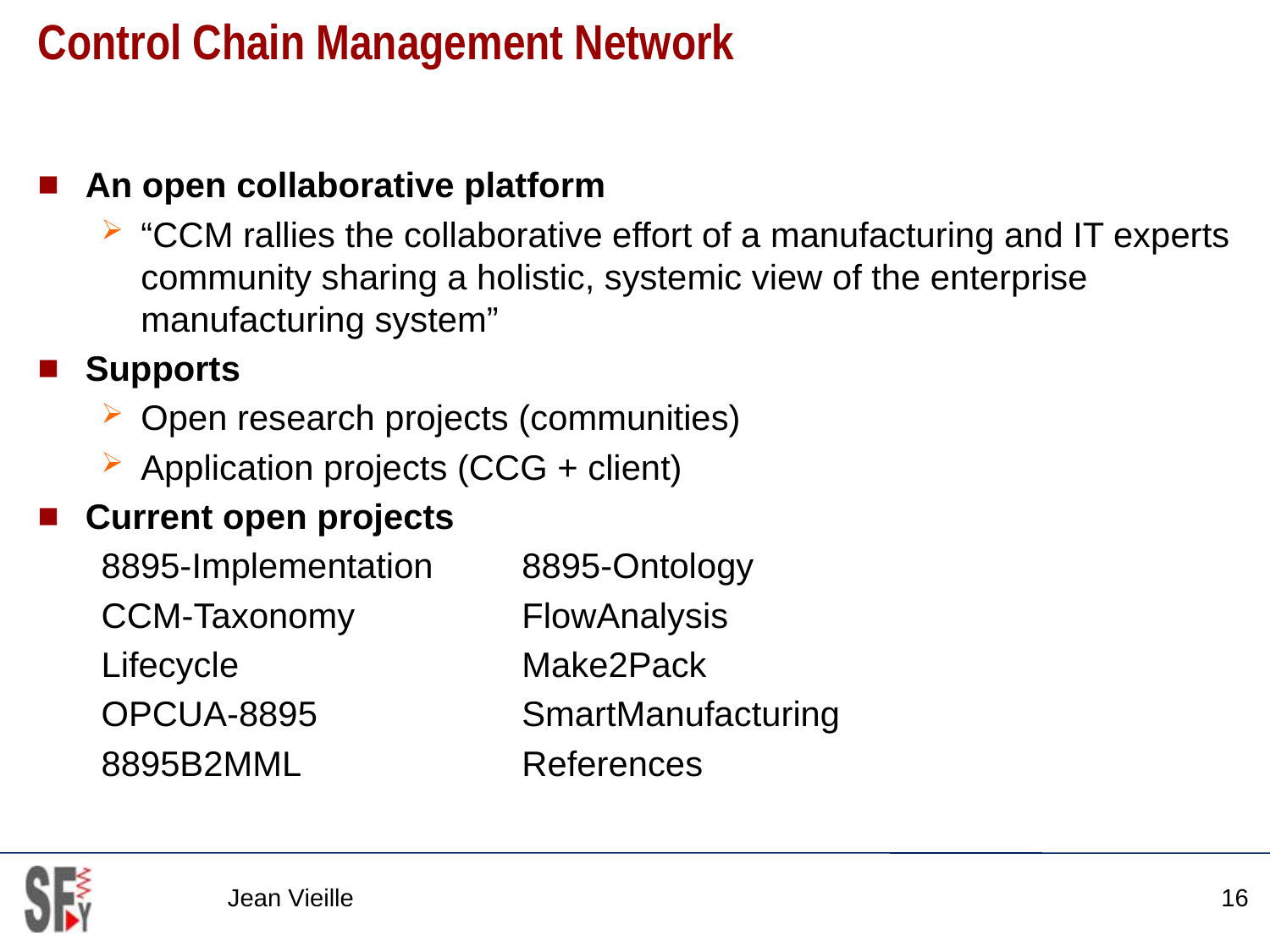

# Control Chain Management Network
An open collaborative platform
“CCM rallies the collaborative effort of a manufacturing and IT experts community sharing a holistic, systemic view of the enterprise manufacturing system”
Supports
Open research projects (communities)
Application projects (CCG + client)
Current open projects
8895-Implementation	8895-Ontology
CCM-Taxonomy		FlowAnalysis
Lifecycle			Make2Pack
OPCUA-8895		SmartManufacturing
8895B2MML		References

Jean Vieille
16